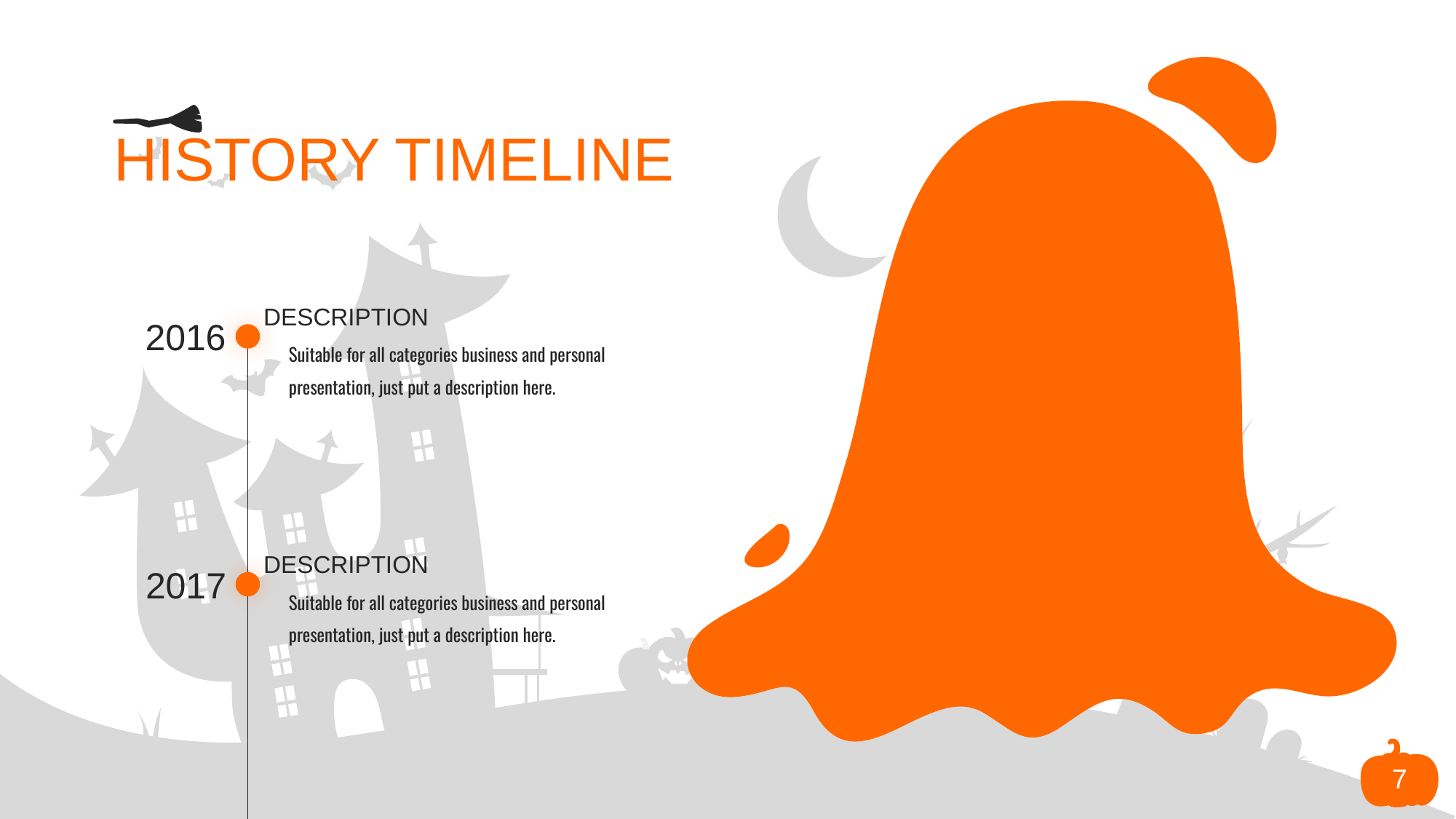

# HISTORY TIMELINE
DESCRIPTION
2016

Suitable for all categories business and personal presentation, just put a description here.

DESCRIPTION
2017

Suitable for all categories business and personal presentation, just put a description here.